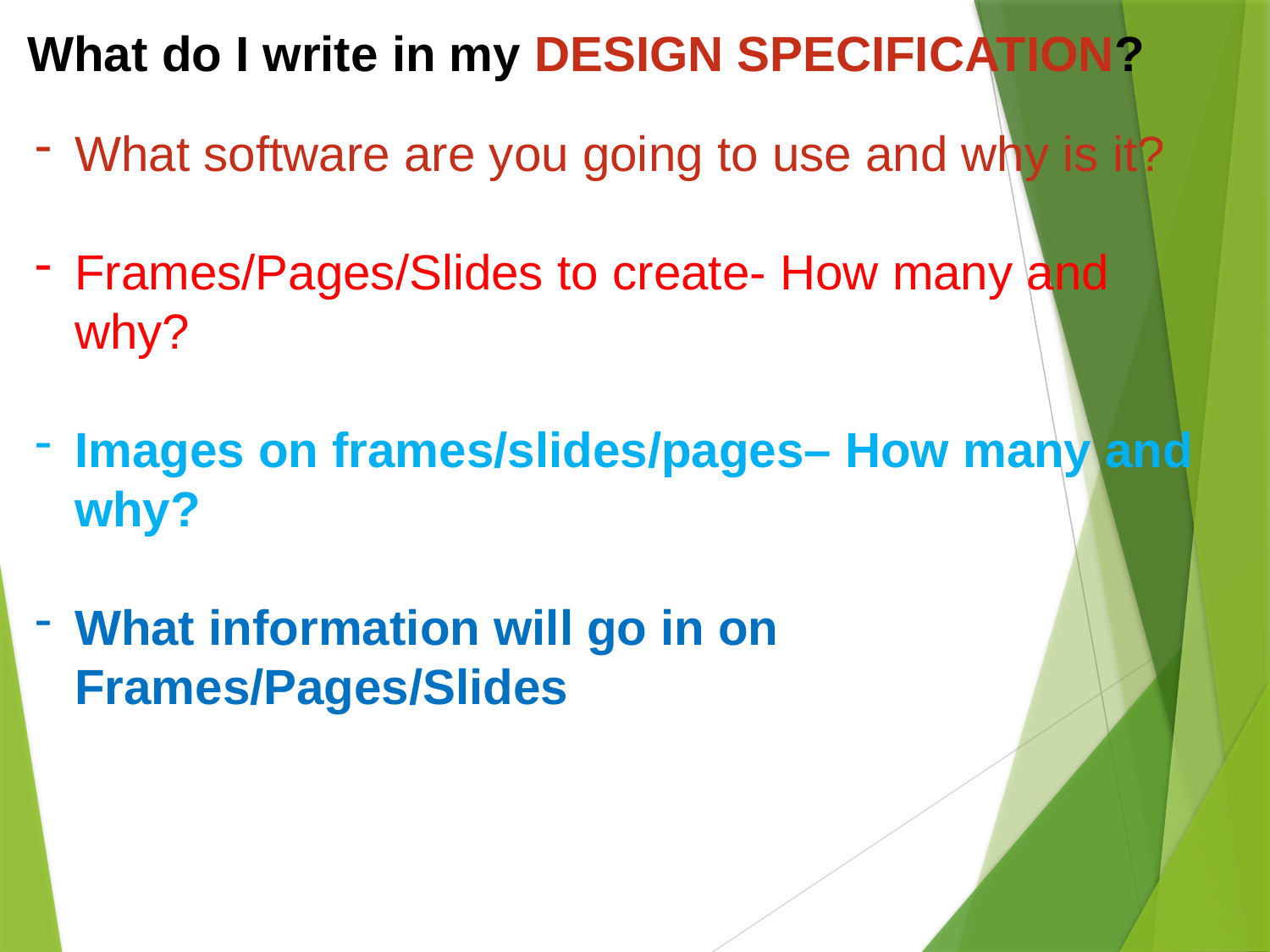

What do I write in my DESIGN SPECIFICATION?
What software are you going to use and why is it?

Frames/Pages/Slides to create- How many and why?

Images on frames/slides/pages– How many and why?

What information will go in on Frames/Pages/Slides